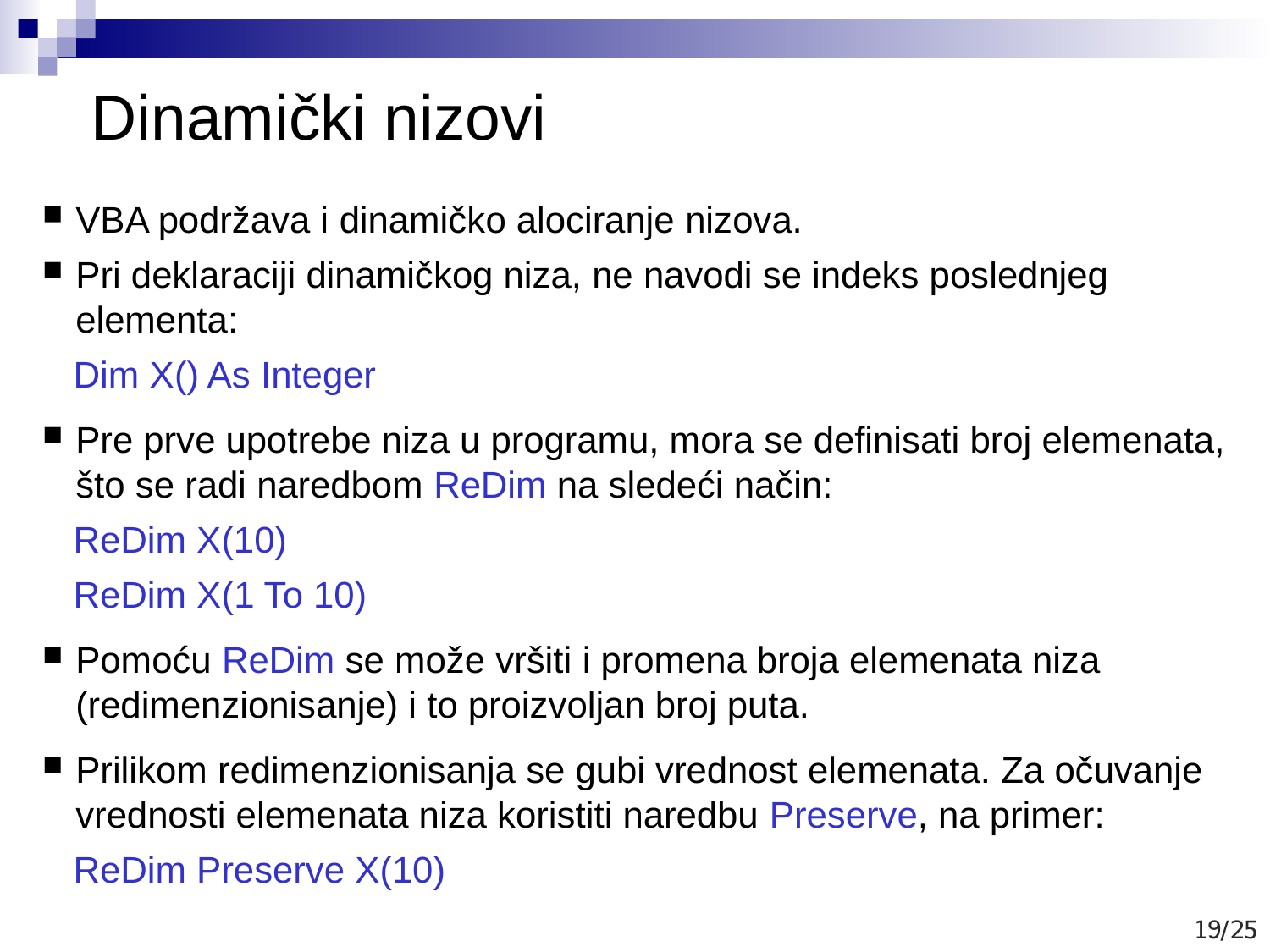

# Dinamički nizovi
VBA podržava i dinamičko alociranje nizova.
Pri deklaraciji dinamičkog niza, ne navodi se indeks poslednjeg elementa:
   Dim X() As Integer
Pre prve upotrebe niza u programu, mora se definisati broj elemenata, što se radi naredbom ReDim na sledeći način:
   ReDim X(10)
   ReDim X(1 To 10)
Pomoću ReDim se može vršiti i promena broja elemenata niza (redimenzionisanje) i to proizvoljan broj puta.
Prilikom redimenzionisanja se gubi vrednost elemenata. Za očuvanje vrednosti elemenata niza koristiti naredbu Preserve, na primer:
   ReDim Preserve X(10)
19/25